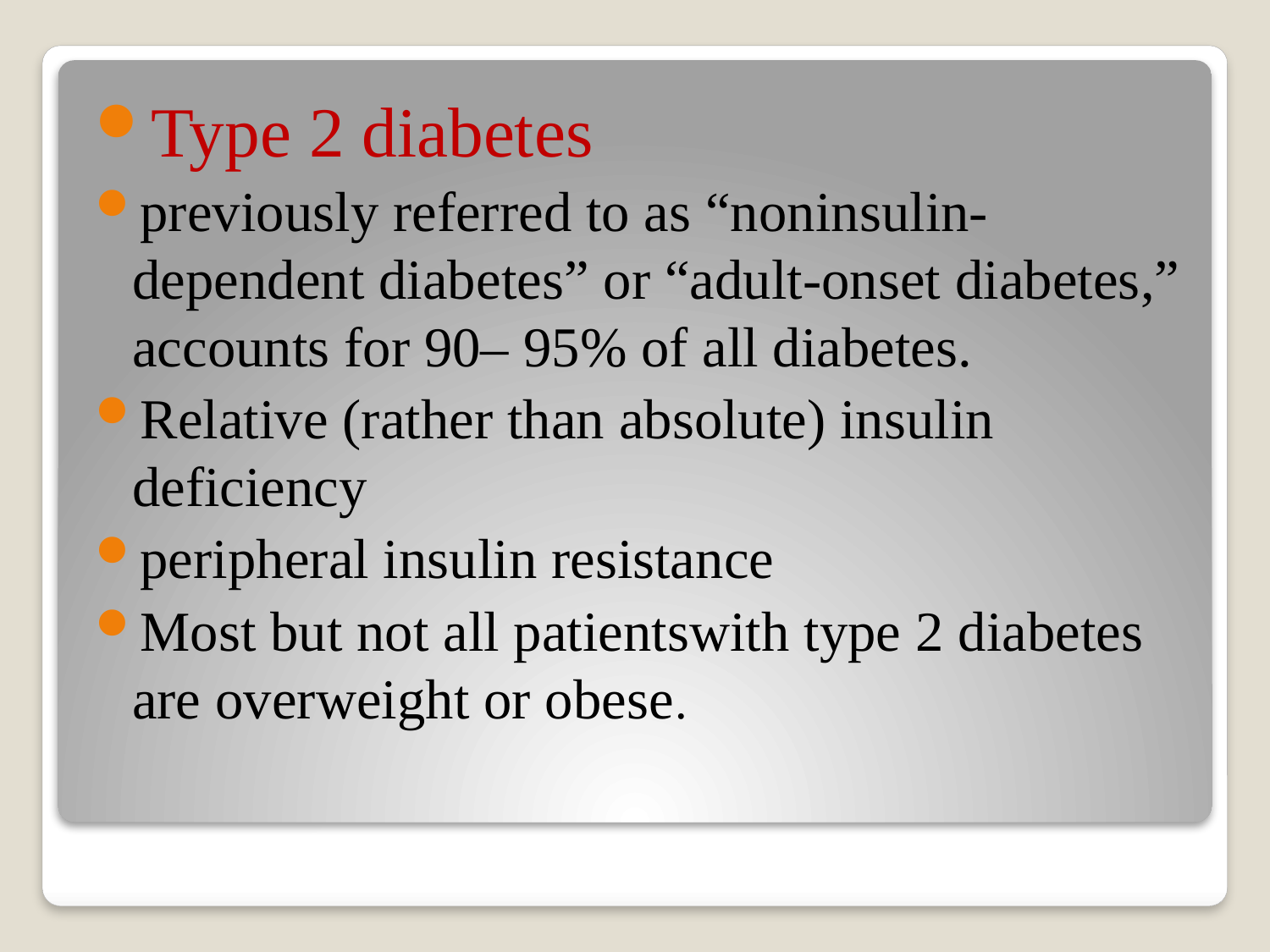

Type 2 diabetes
previously referred to as “noninsulin-dependent diabetes” or “adult-onset diabetes,” accounts for 90– 95% of all diabetes.
Relative (rather than absolute) insulin deficiency
peripheral insulin resistance
Most but not all patientswith type 2 diabetes are overweight or obese.